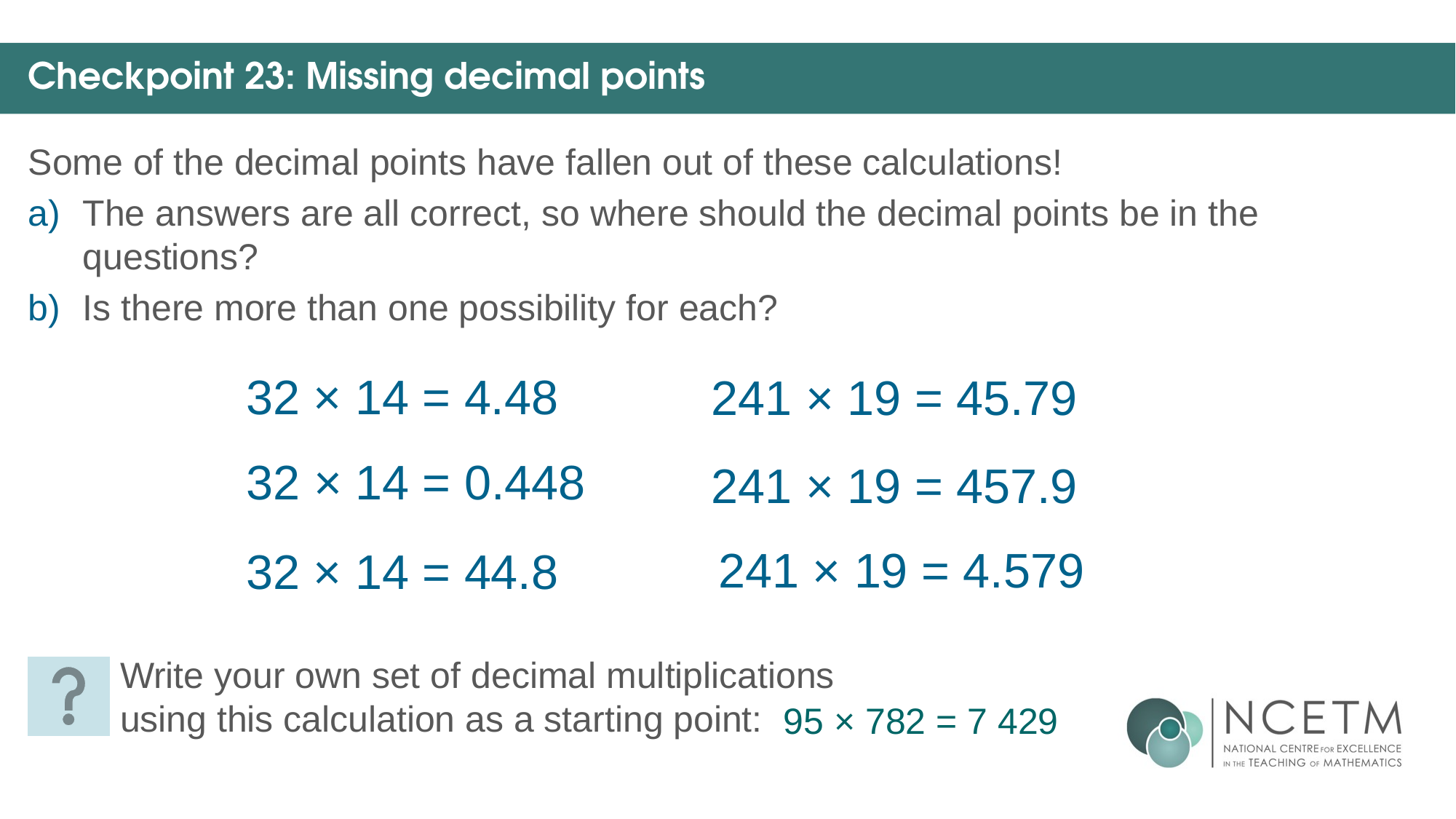

Checkpoint 23: Missing decimal points

Some of the decimal points have fallen out of these calculations!
The answers are all correct, so where should the decimal points be in the questions?
Is there more than one possibility for each?
32 × 14 = 4.48
241 × 19 = 45.79
32 × 14 = 0.448
241 × 19 = 457.9
241 × 19 = 4.579
32 × 14 = 44.8
Write your own set of decimal multiplications using this calculation as a starting point:

95 × 782 = 7 429